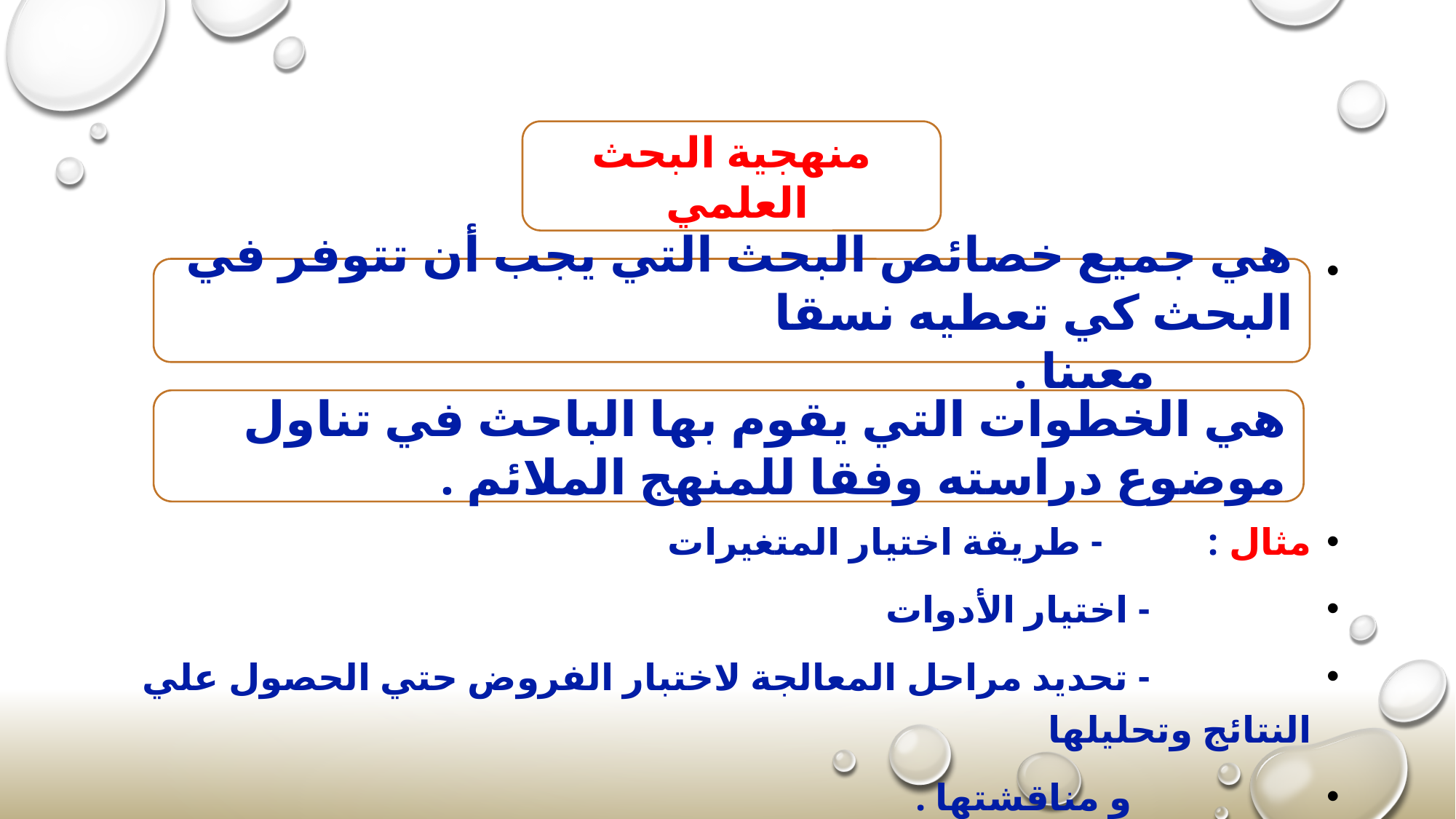

مثال :           - طريقة اختيار المتغيرات
                 - اختيار الأدوات
                 - تحديد مراحل المعالجة لاختبار الفروض حتي الحصول علي النتائج وتحليلها
                   و مناقشتها .

منهجية البحث العلمي
هي جميع خصائص البحث التي يجب أن تتوفر في البحث كي تعطيه نسقا
           معينا .
هي الخطوات التي يقوم بها الباحث في تناول موضوع دراسته وفقا للمنهج الملائم .